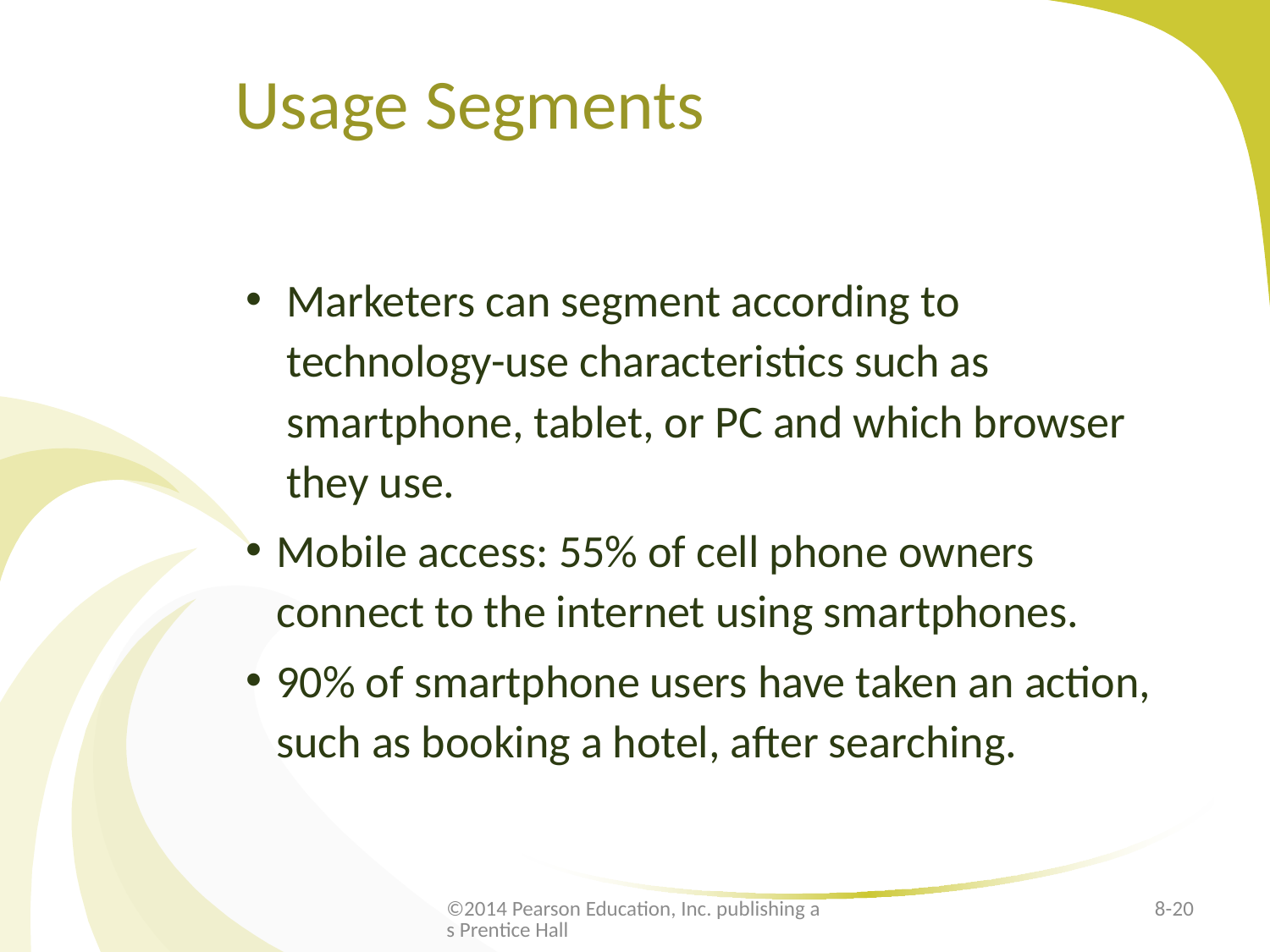

# Usage Segments

Marketers can segment according to technology-use characteristics such as smartphone, tablet, or PC and which browser they use.
Mobile access: 55% of cell phone owners connect to the internet using smartphones.
90% of smartphone users have taken an action, such as booking a hotel, after searching.

©2014 Pearson Education, Inc. publishing as Prentice Hall
8-20